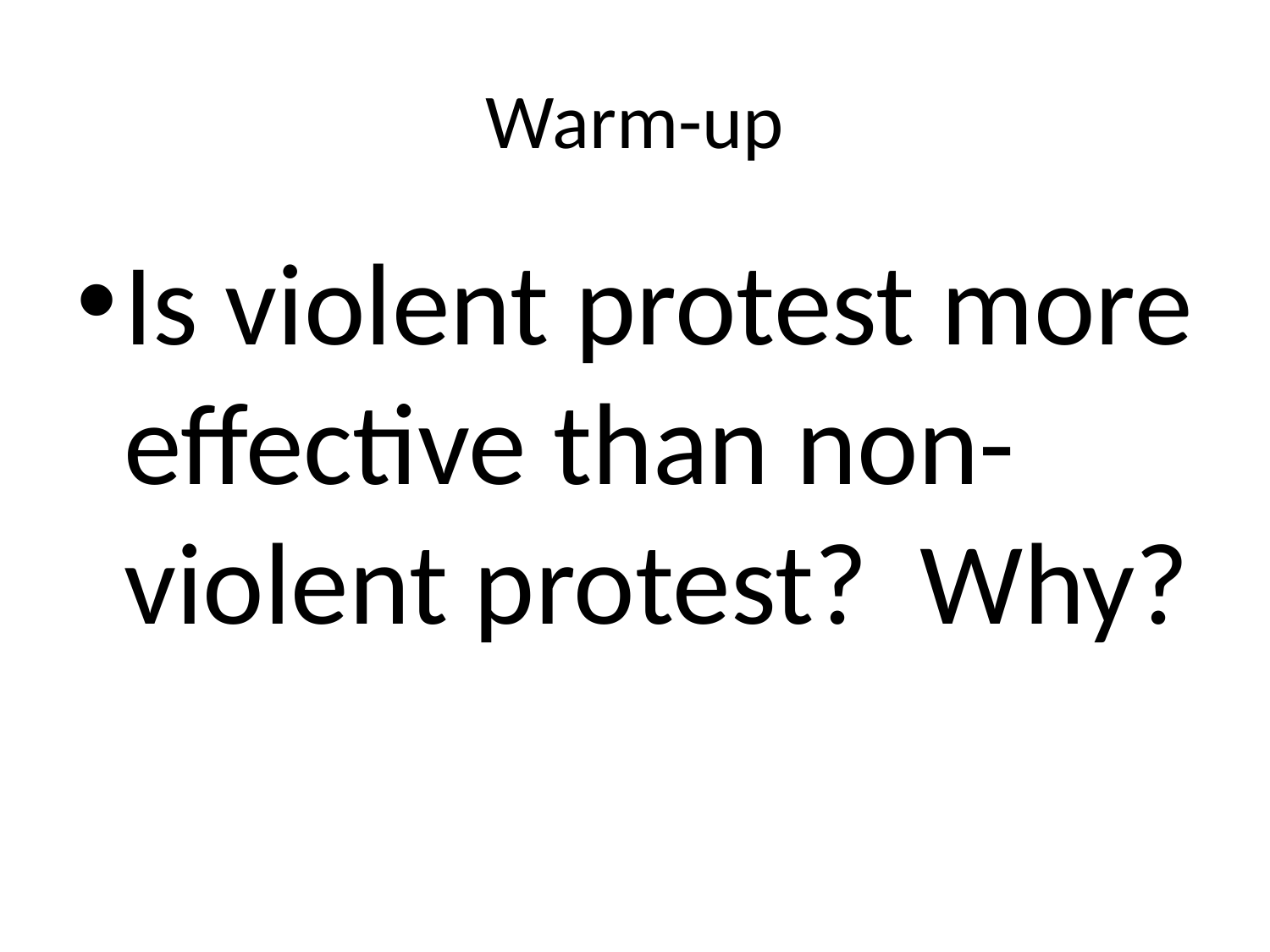

# Warm-up
Is violent protest more effective than non-violent protest?  Why?